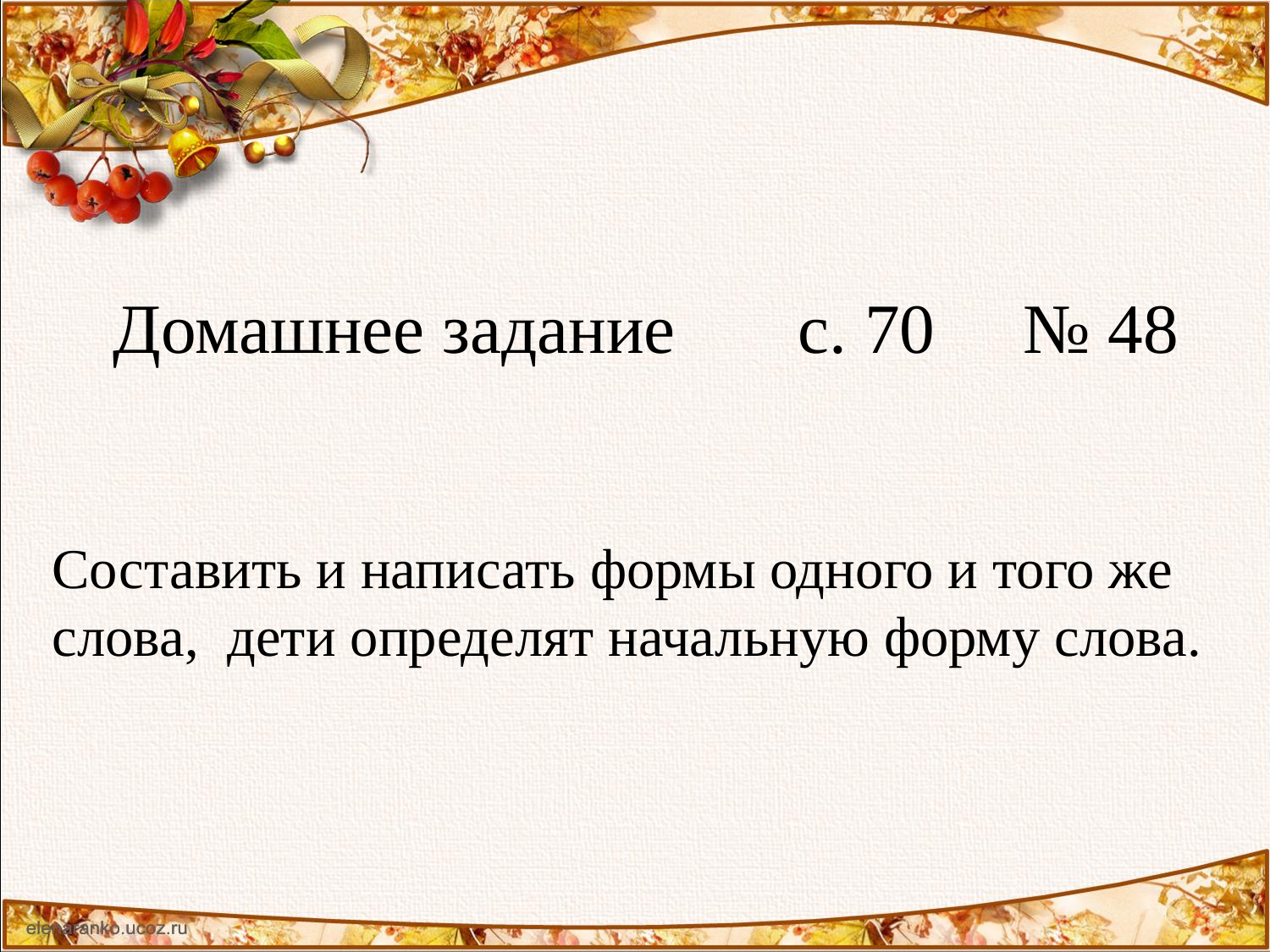

Домашнее задание       с. 70     № 48
Составить и написать формы одного и того же
слова,  дети определят начальную форму слова.